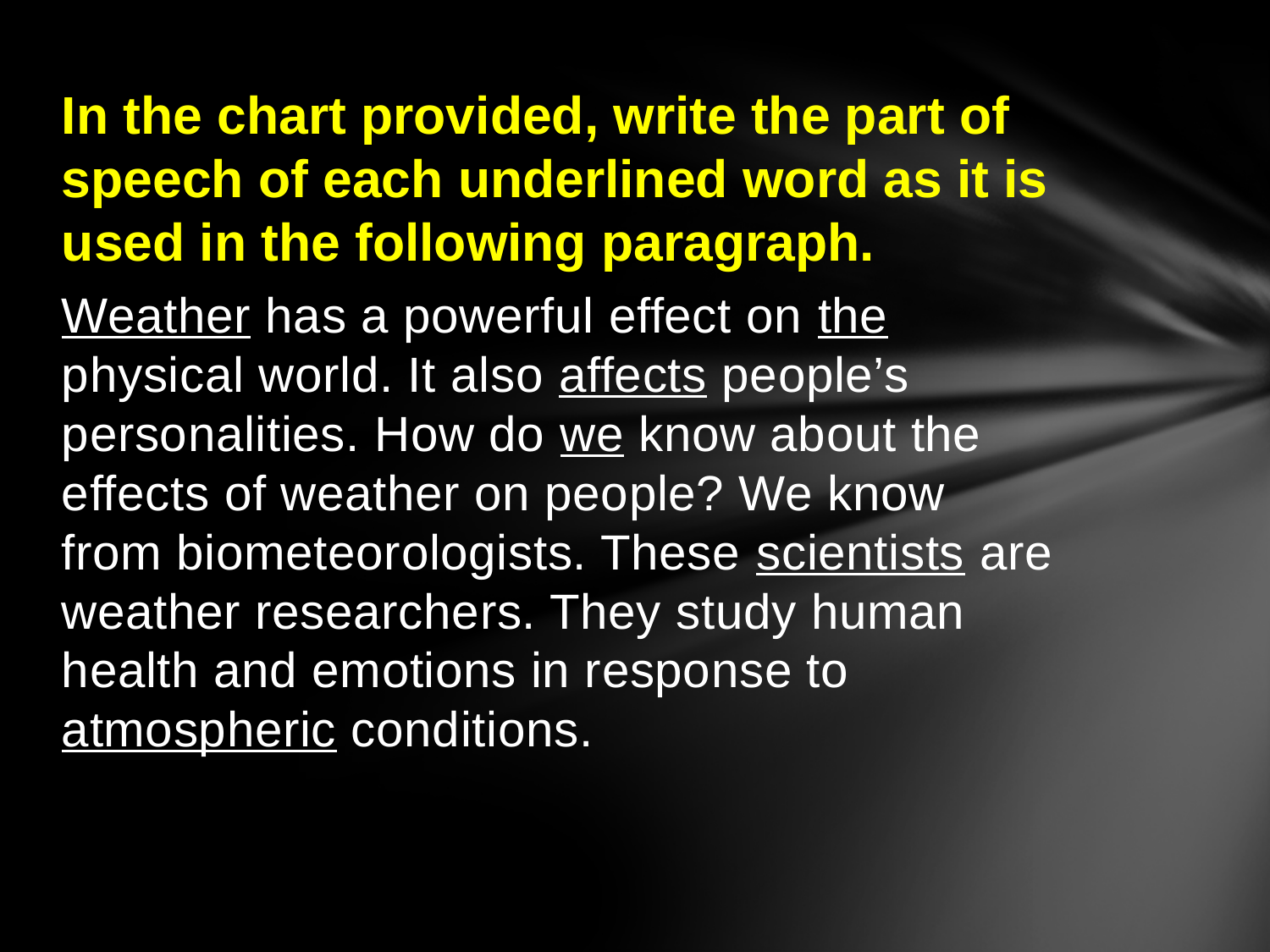

# In the chart provided, write the part of speech of each underlined word as it is used in the following paragraph.
Weather has a powerful effect on the physical world. It also affects people’s personalities. How do we know about the effects of weather on people? We know from biometeorologists. These scientists are weather researchers. They study human health and emotions in response to atmospheric conditions.